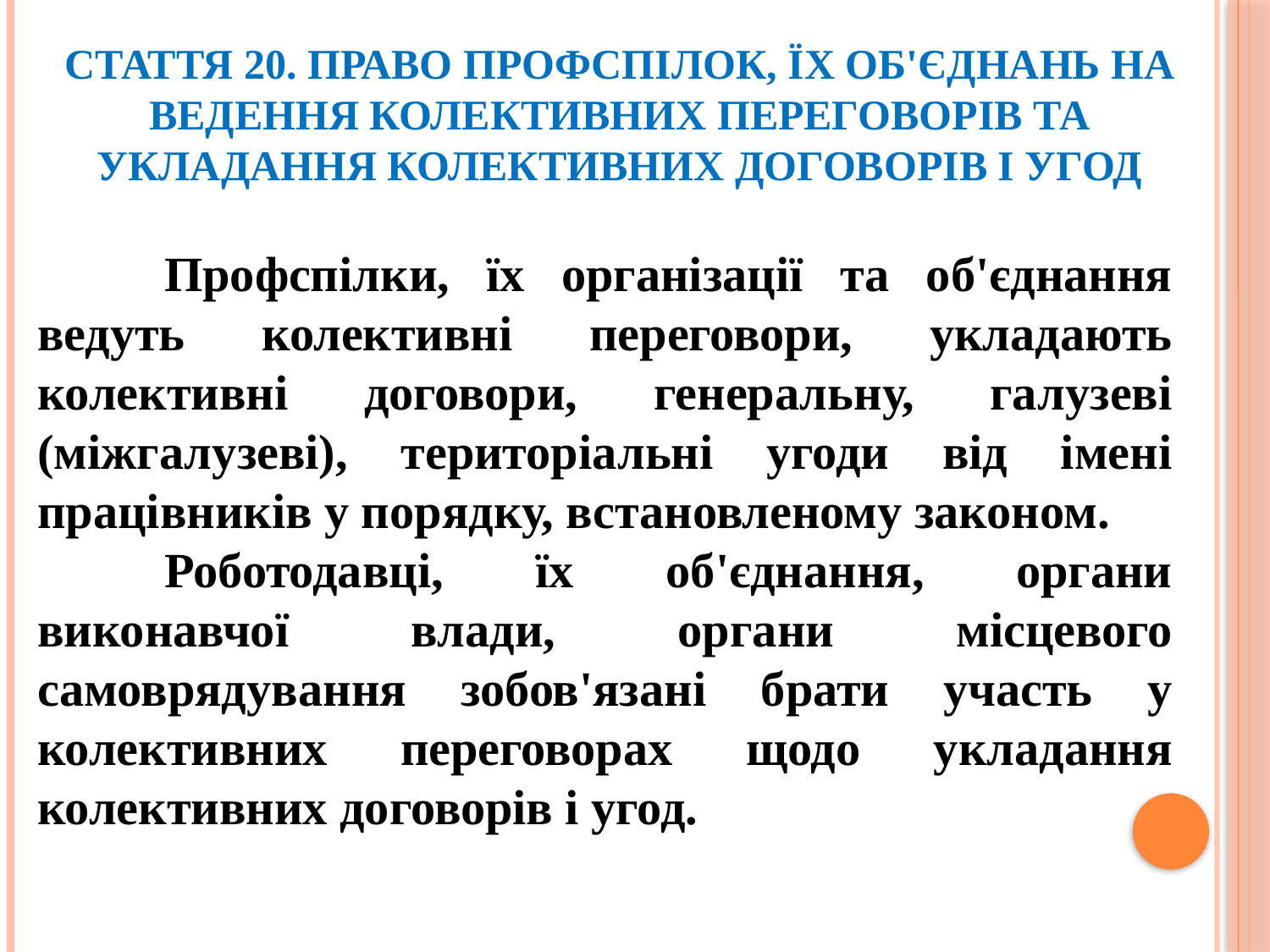

# Стаття 20. Право профспілок, їх об'єднань на ведення колективних переговорів та укладання колективних договорів і угод
	Профспілки, їх організації та об'єднання ведуть колективні переговори, укладають колективні договори, генеральну, галузеві (міжгалузеві), територіальні угоди від імені працівників у порядку, встановленому законом.
	Роботодавці, їх об'єднання, органи виконавчої влади, органи місцевого самоврядування зобов'язані брати участь у колективних переговорах щодо укладання колективних договорів і угод.